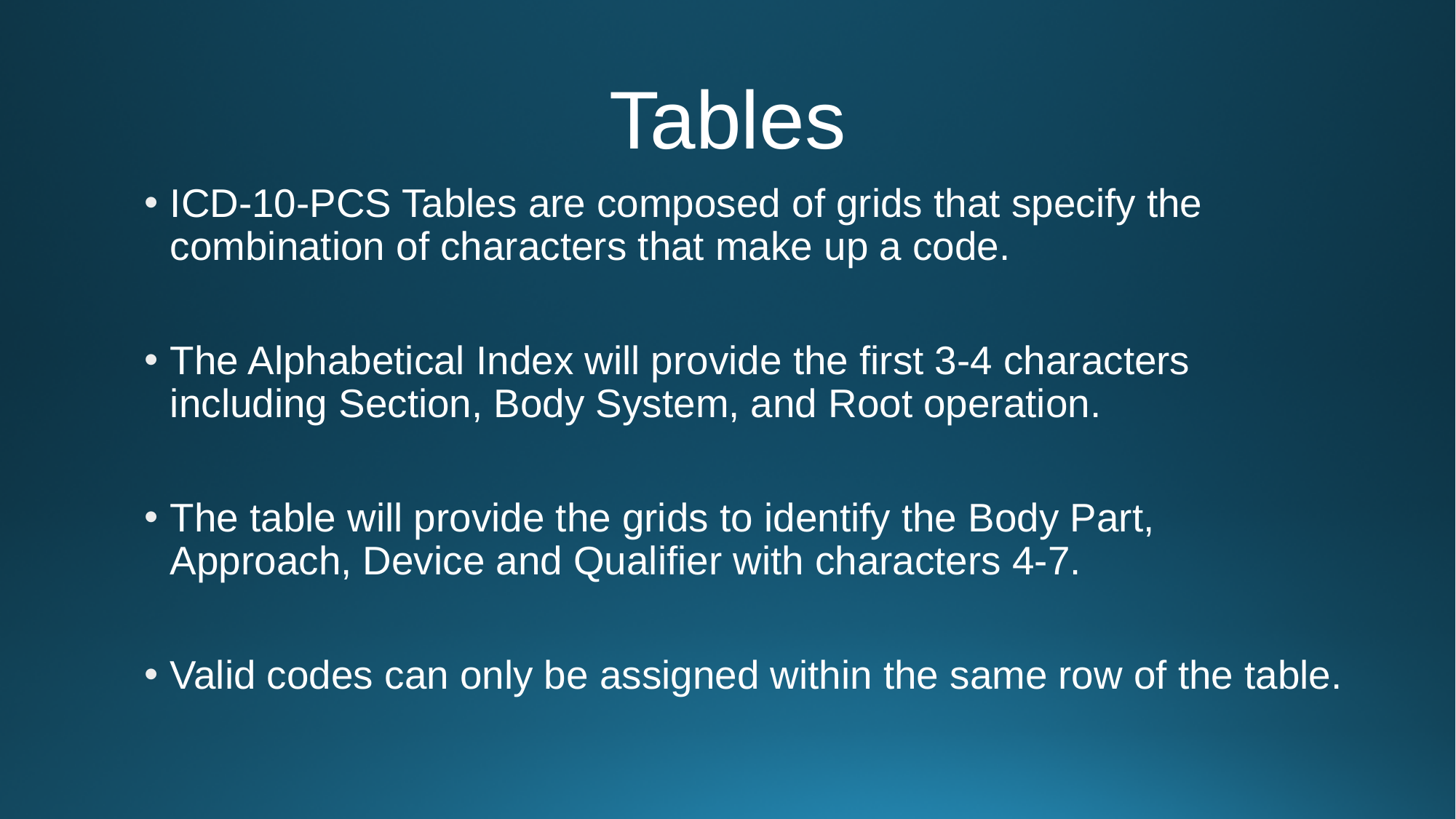

# Tables
ICD-10-PCS Tables are composed of grids that specify the combination of characters that make up a code.

The Alphabetical Index will provide the first 3-4 characters including Section, Body System, and Root operation.

The table will provide the grids to identify the Body Part, Approach, Device and Qualifier with characters 4-7.

Valid codes can only be assigned within the same row of the table.